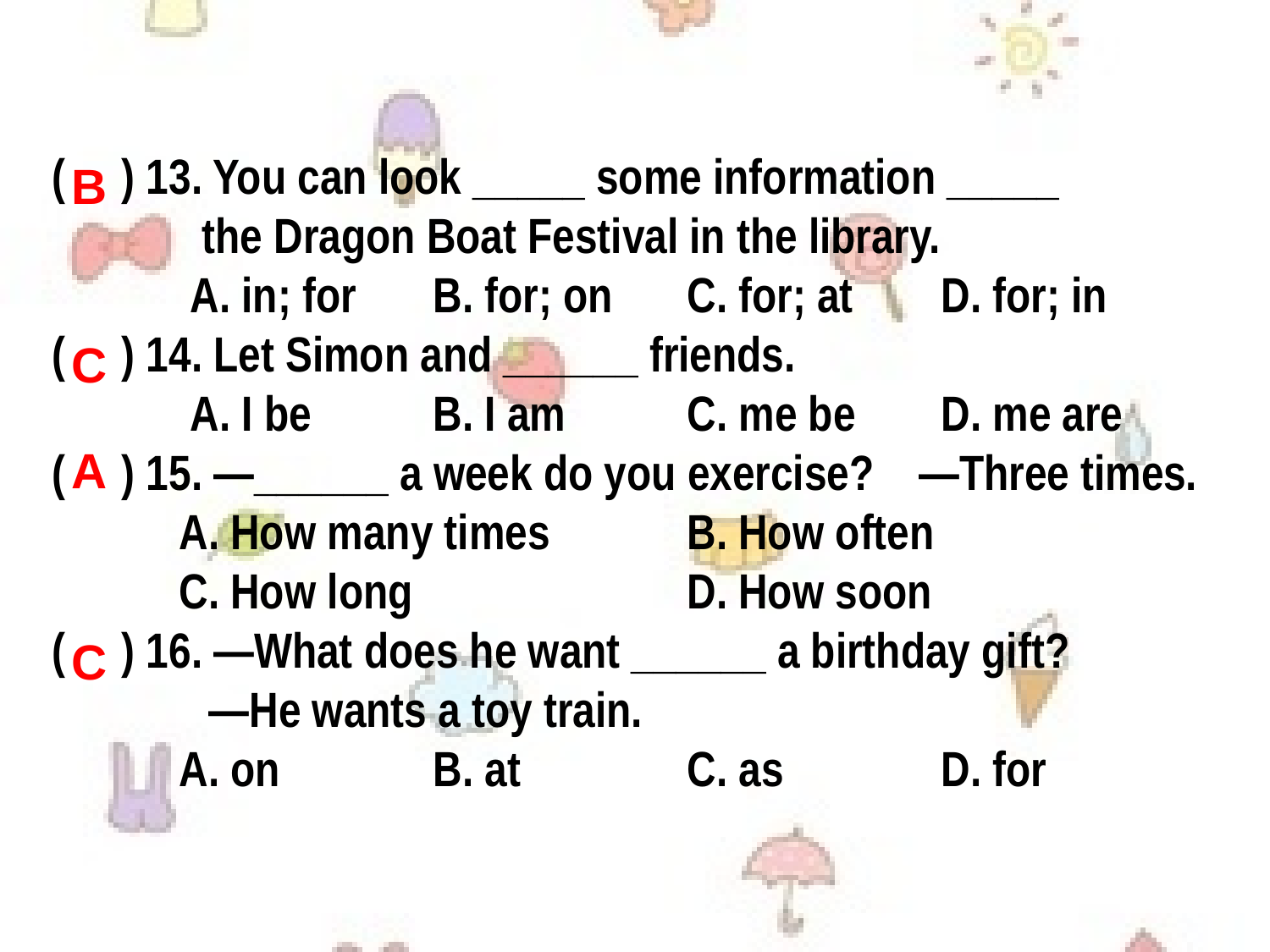

(     ) 13. You can look _____ some information _____        the Dragon Boat Festival in the library.
	 A. in; for      	B. for; on      	C. for; at       	D. for; in
(     ) 14. Let Simon and ______ friends.
	 A. I be        	B. I am       	C. me be      	D. me are
(     ) 15. —______ a week do you exercise?    —Three times.
	A. How many times 	B. How often
	C. How long   		D. How soon
(     ) 16. —What does he want ______ a birthday gift?
              —He wants a toy train.
	A. on          	B. at         	C. as        	D. for
B
C
A
C